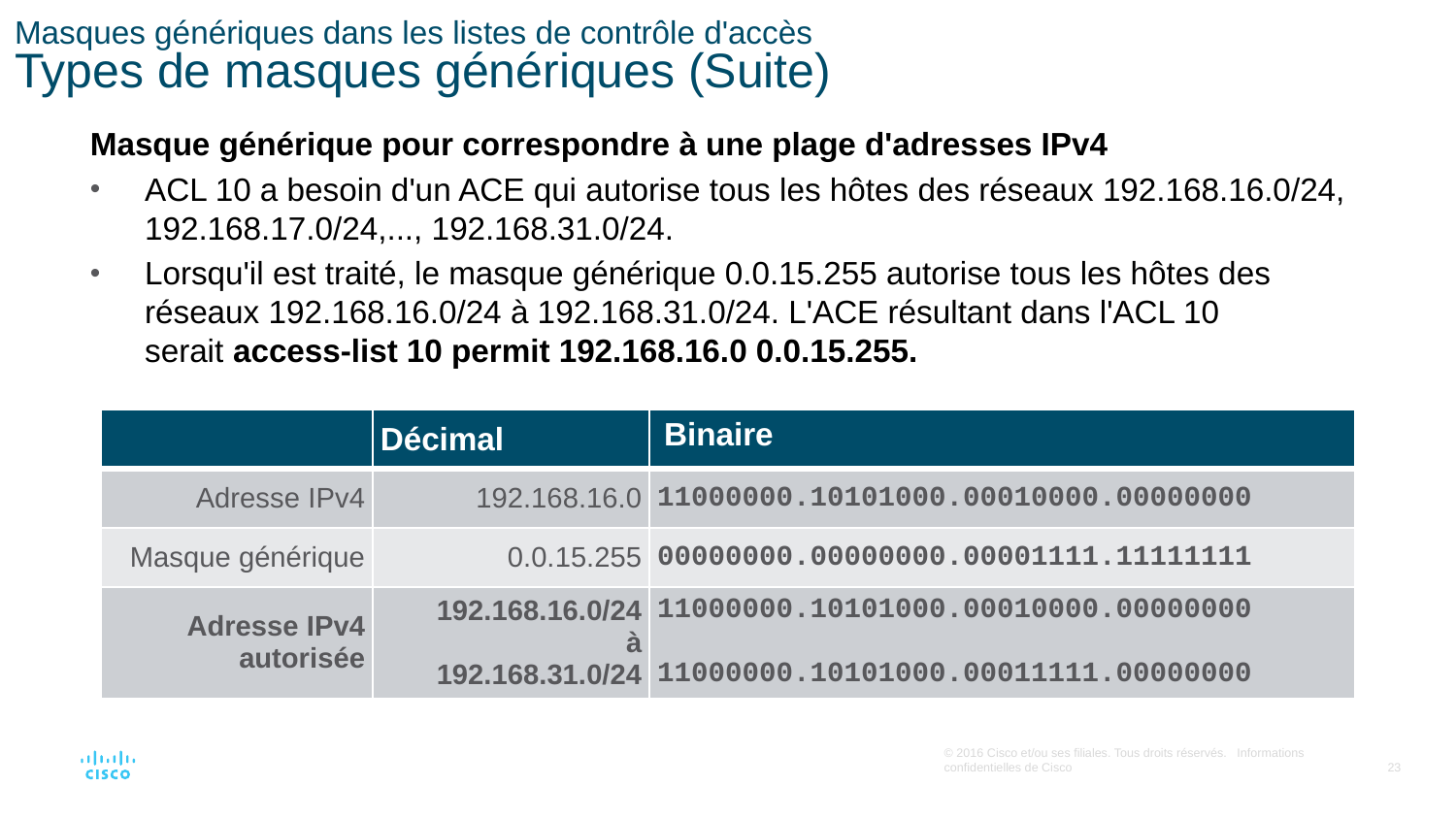

# Masques génériques dans les listes de contrôle d'accès Types de masques génériques (Suite)
Masque générique pour correspondre à une plage d'adresses IPv4
ACL 10 a besoin d'un ACE qui autorise tous les hôtes des réseaux 192.168.16.0/24, 192.168.17.0/24,..., 192.168.31.0/24.
Lorsqu'il est traité, le masque générique 0.0.15.255 autorise tous les hôtes des réseaux 192.168.16.0/24 à 192.168.31.0/24. L'ACE résultant dans l'ACL 10 serait access-list 10 permit 192.168.16.0 0.0.15.255.

|  | Décimal | Binaire |
| --- | --- | --- |
| Adresse IPv4 | 192.168.16.0 | 11000000.10101000.00010000.00000000 |
| Masque générique | 0.0.15.255 | 00000000.00000000.00001111.11111111 |
| Adresse IPv4 autorisée | 192.168.16.0/24 à 192.168.31.0/24 | 11000000.10101000.00010000.00000000 11000000.10101000.00011111.00000000 |